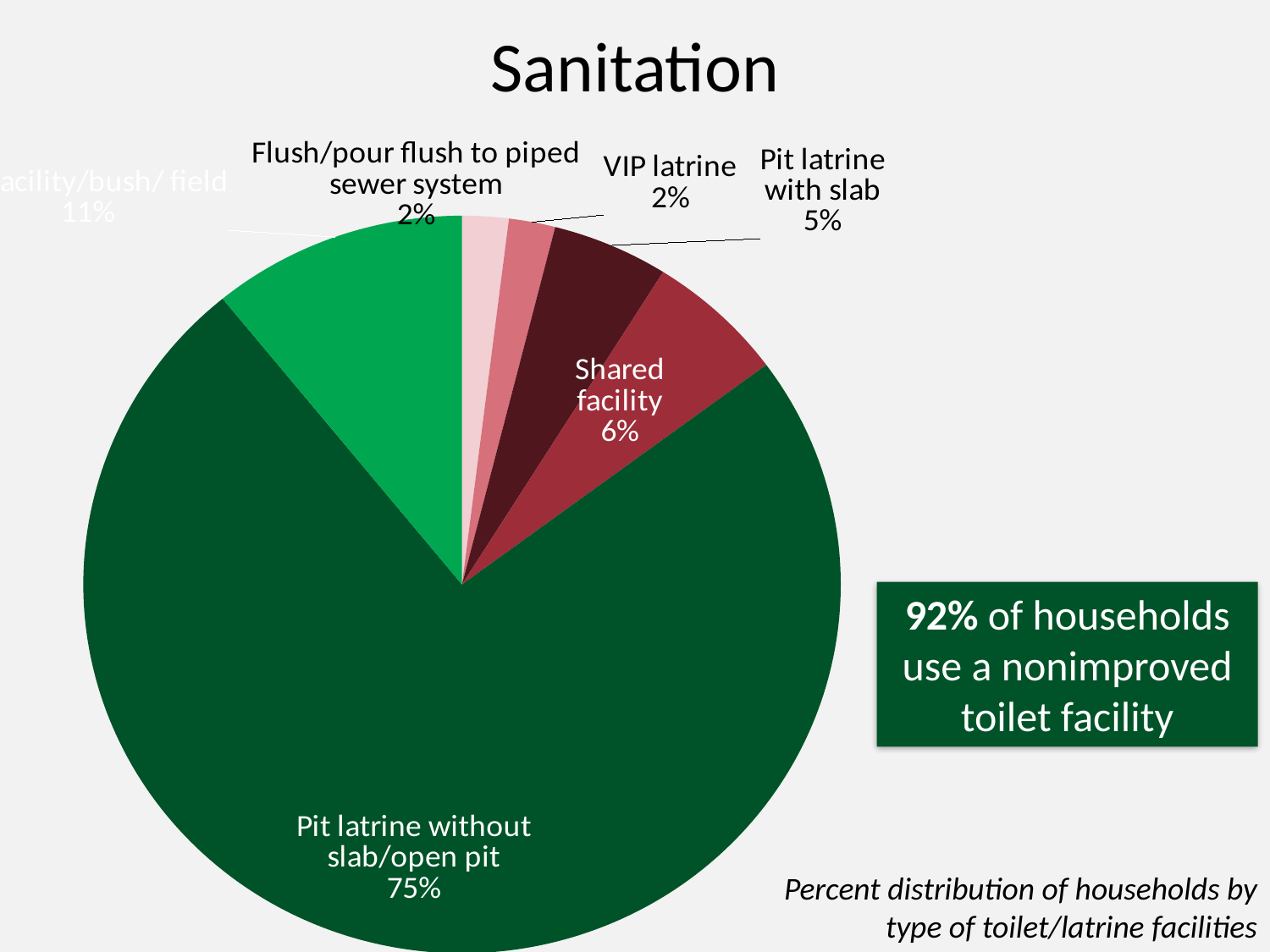

# Sanitation

### Chart

| Category | Series 1 |
|---|---|
| Flush/pour flush to piped sewer system | 2.0 |
| VIP latrine | 2.0 |
| Pit latrine with slab | 5.0 |
| Shared facility | 6.0 |
| Pit latrine without slab/open pit | 75.0 |
| No facility/bush/ field | 11.0 |
92% of households use a nonimproved toilet facility
Percent distribution of households by type of toilet/latrine facilities